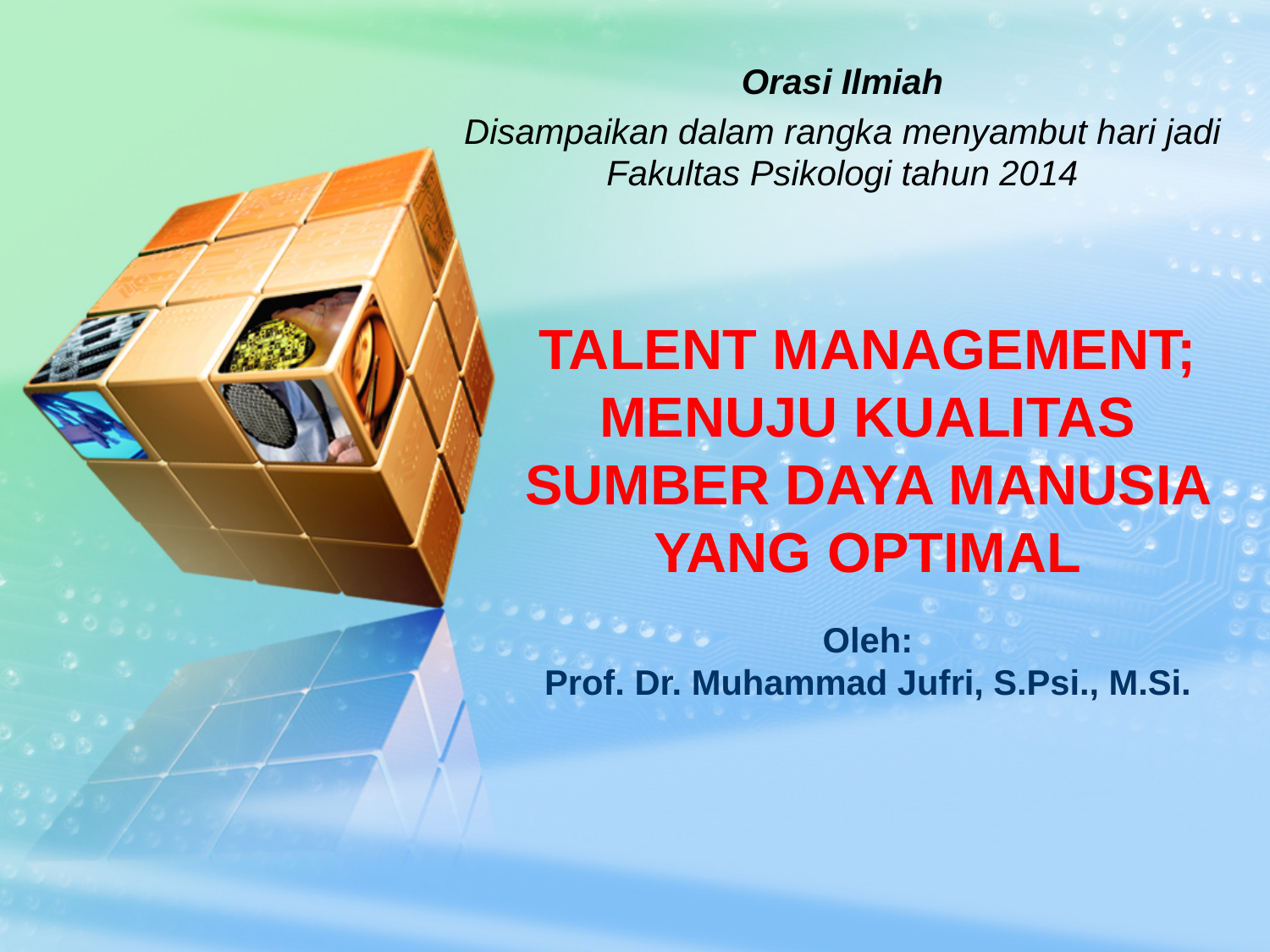

Orasi Ilmiah
Disampaikan dalam rangka menyambut hari jadi Fakultas Psikologi tahun 2014
# TALENT MANAGEMENT; MENUJU KUALITAS SUMBER DAYA MANUSIA YANG OPTIMAL Oleh: Prof. Dr. Muhammad Jufri, S.Psi., M.Si.